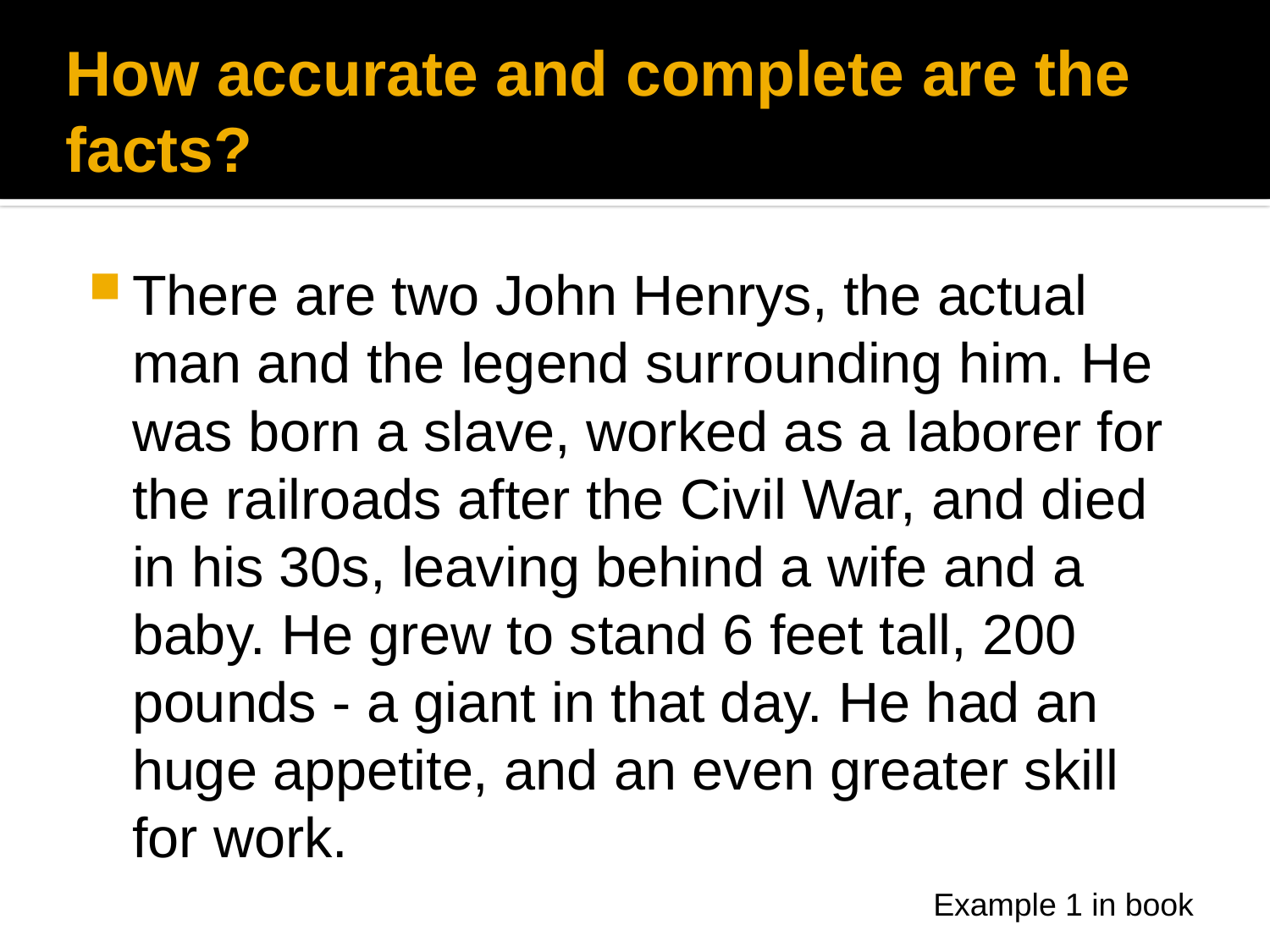

# How accurate and complete are the facts?
There are two John Henrys, the actual man and the legend surrounding him. He was born a slave, worked as a laborer for the railroads after the Civil War, and died in his 30s, leaving behind a wife and a baby. He grew to stand 6 feet tall, 200 pounds - a giant in that day. He had an huge appetite, and an even greater skill for work.
Example 1 in book